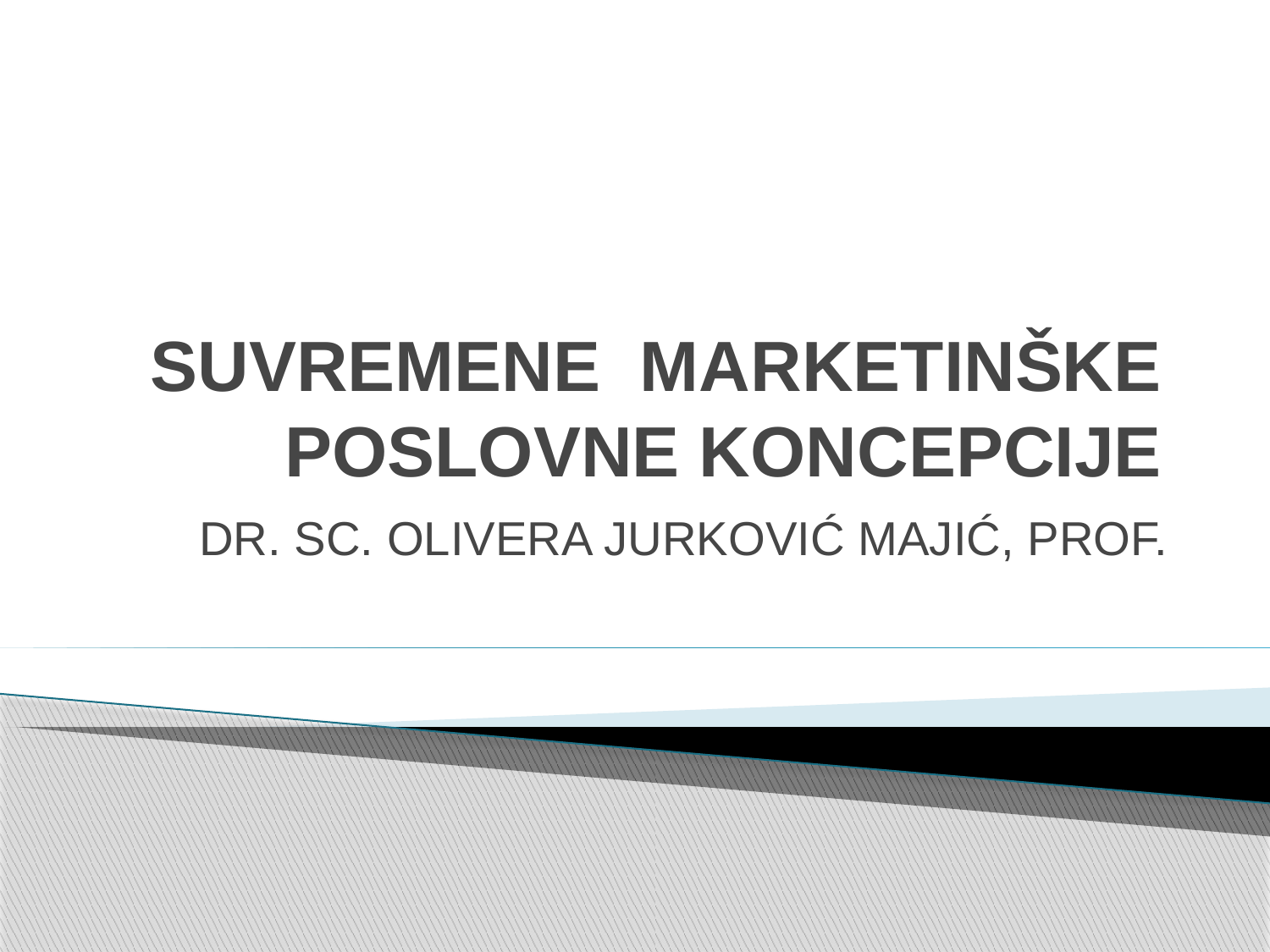

# SUVREMENE  MARKETINŠKE POSLOVNE KONCEPCIJE
DR. SC. OLIVERA JURKOVIĆ MAJIĆ, PROF.